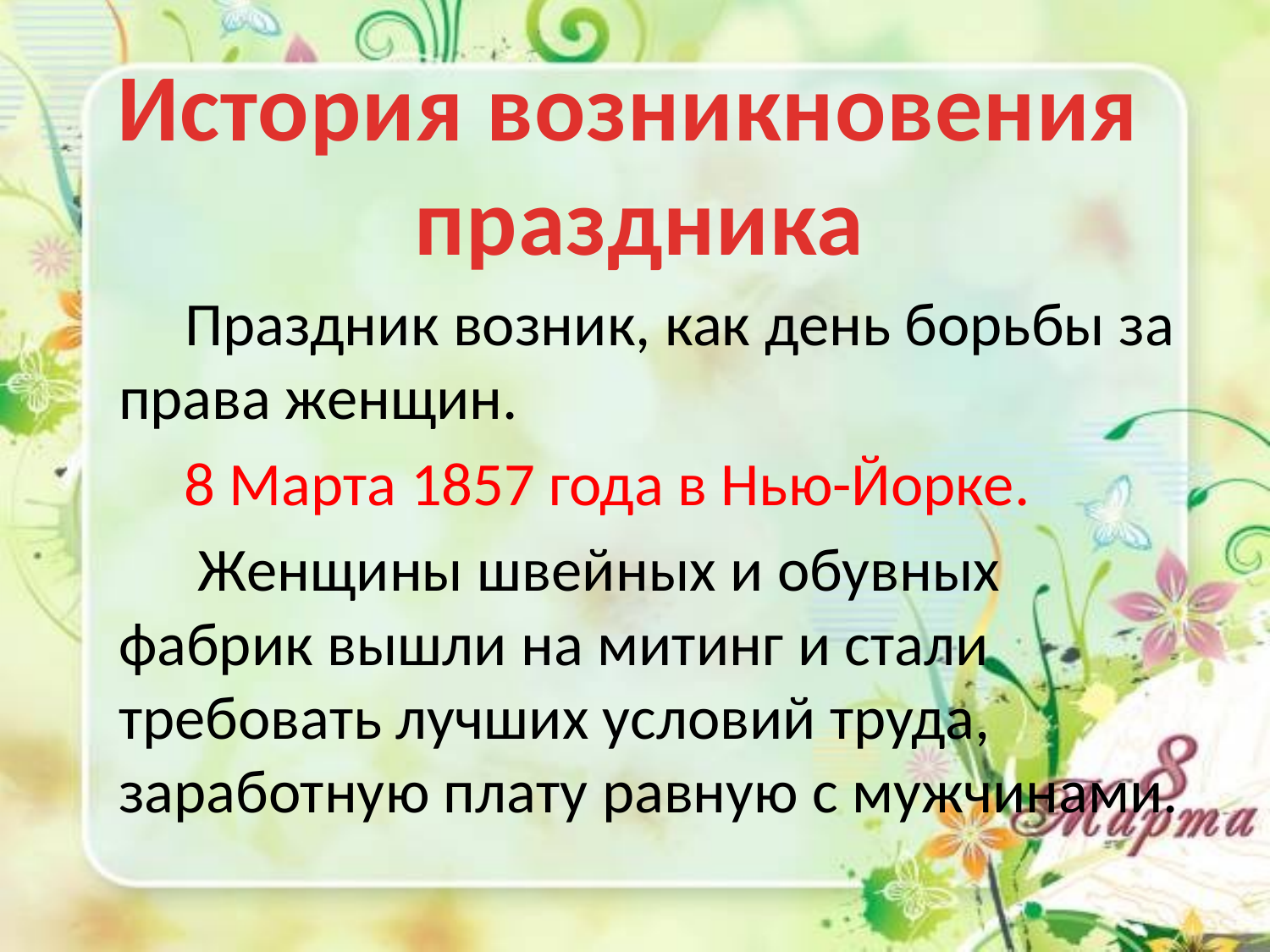

История возникновения
 праздника
         Праздник возник, как день борьбы за права женщин.
        8 Марта 1857 года в Нью-Йорке.
         Женщины швейных и обувных фабрик вышли на митинг и стали требовать лучших условий труда, заработную плату равную с мужчинами.